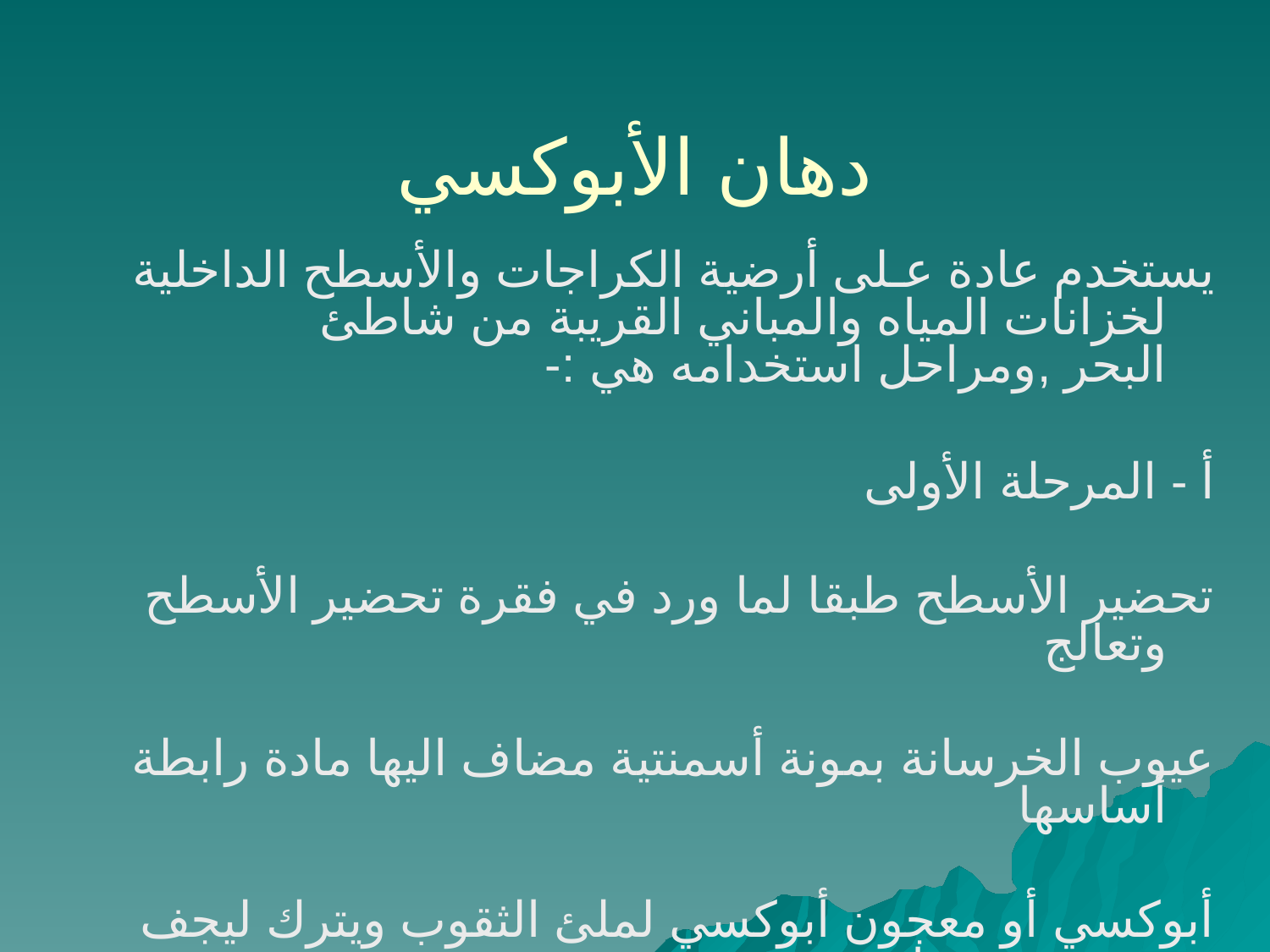

# دهان الأبوكسي
يستخدم عادة عـلى أرضية الكراجات والأسطح الداخلية لخزانات المياه والمباني القريبة من شاطئ البحر ,ومراحل استخدامه هي :-
أ - المرحلة الأولى

تحضير الأسطح طبقا لما ورد في فقرة تحضير الأسطح وتعالج

عيوب الخرسانة بمونة أسمنتية مضاف اليها مادة رابطة أساسها

أبوكسي أو معجون أبوكسي لملئ الثقوب ويترك ليجف ثم يحف جيدا .